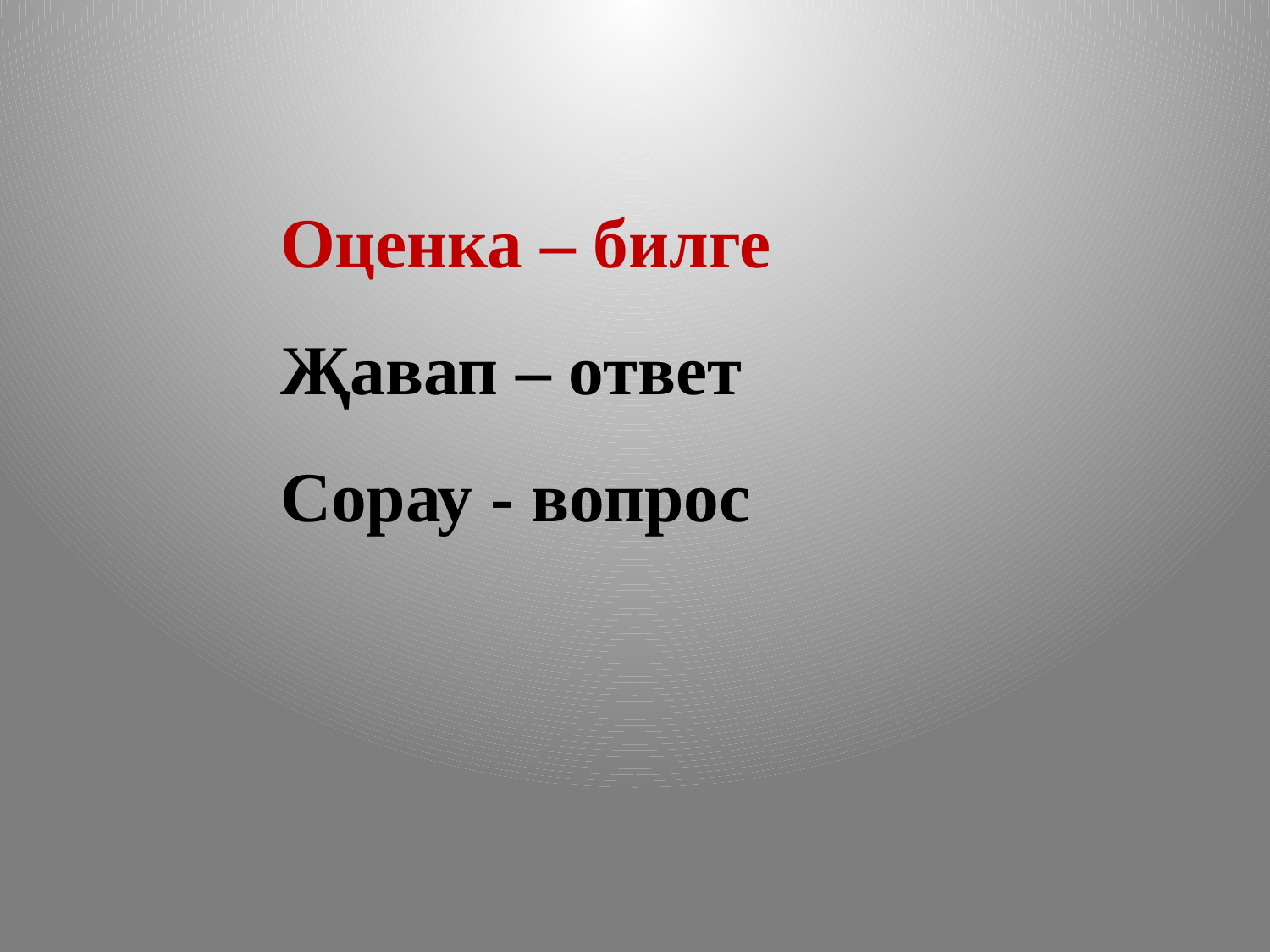

Оценка – билге
Җавап – ответ
Сорау - вопрос